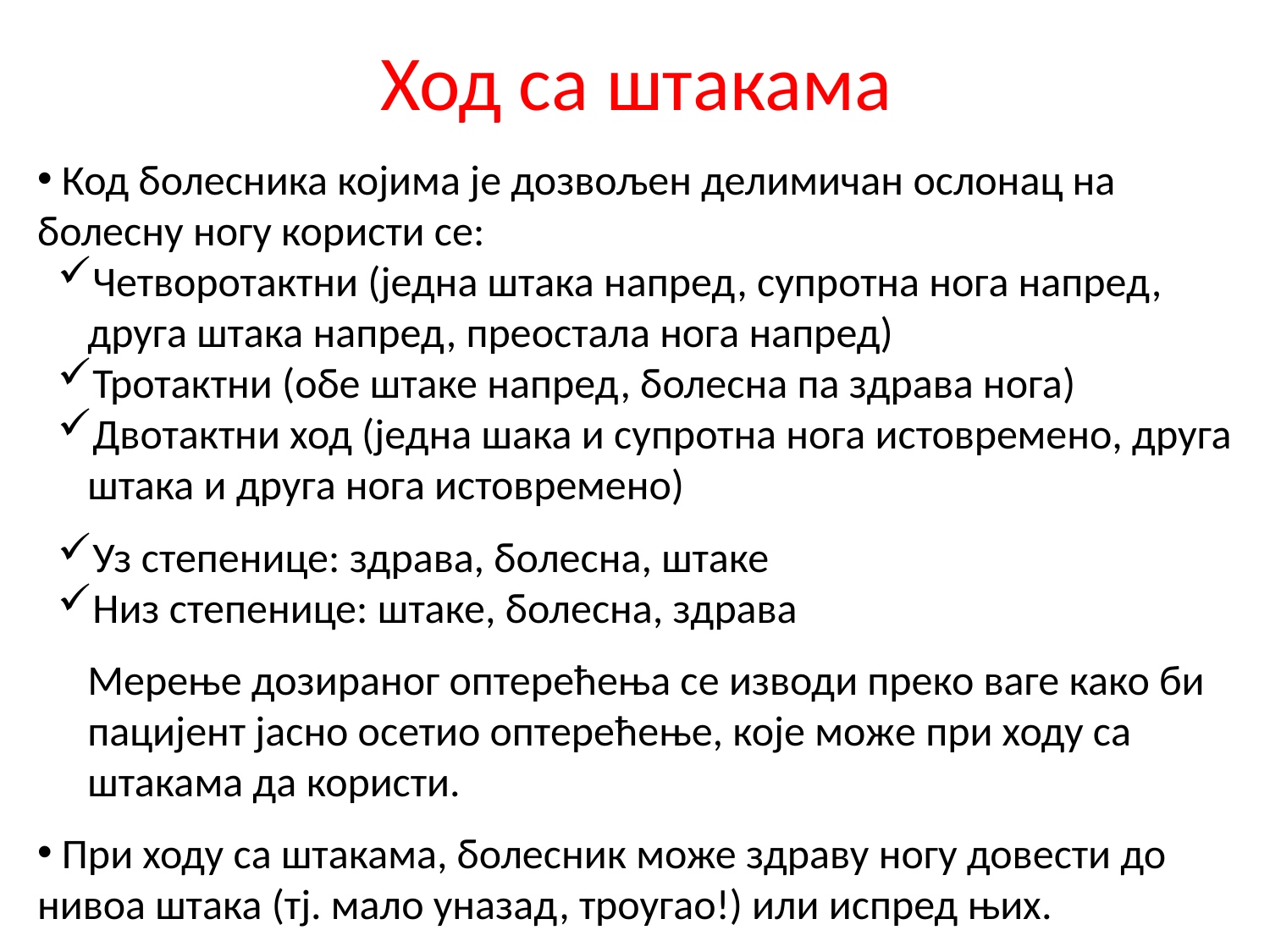

# Ход са штакама
 Код болесника којима је дозвољен делимичан ослонац на болесну ногу користи се:
Четворотактни (једна штака напред, супротна нога напред, друга штака напред, преостала нога напред)
Тротактни (обе штаке напред, болесна па здрава нога)
Двотактни ход (једна шака и супротна нога истовремено, друга штака и друга нога истовремено)

Уз степенице: здрава, болесна, штаке
Низ степенице: штаке, болесна, здрава

Мерење дозираног оптерећења се изводи преко ваге како би пацијент јасно осетио оптерећење, које може при ходу са штакама да користи.

 При ходу са штакама, болесник може здраву ногу довести до нивоа штака (тј. мало уназад, троугао!) или испред њих.